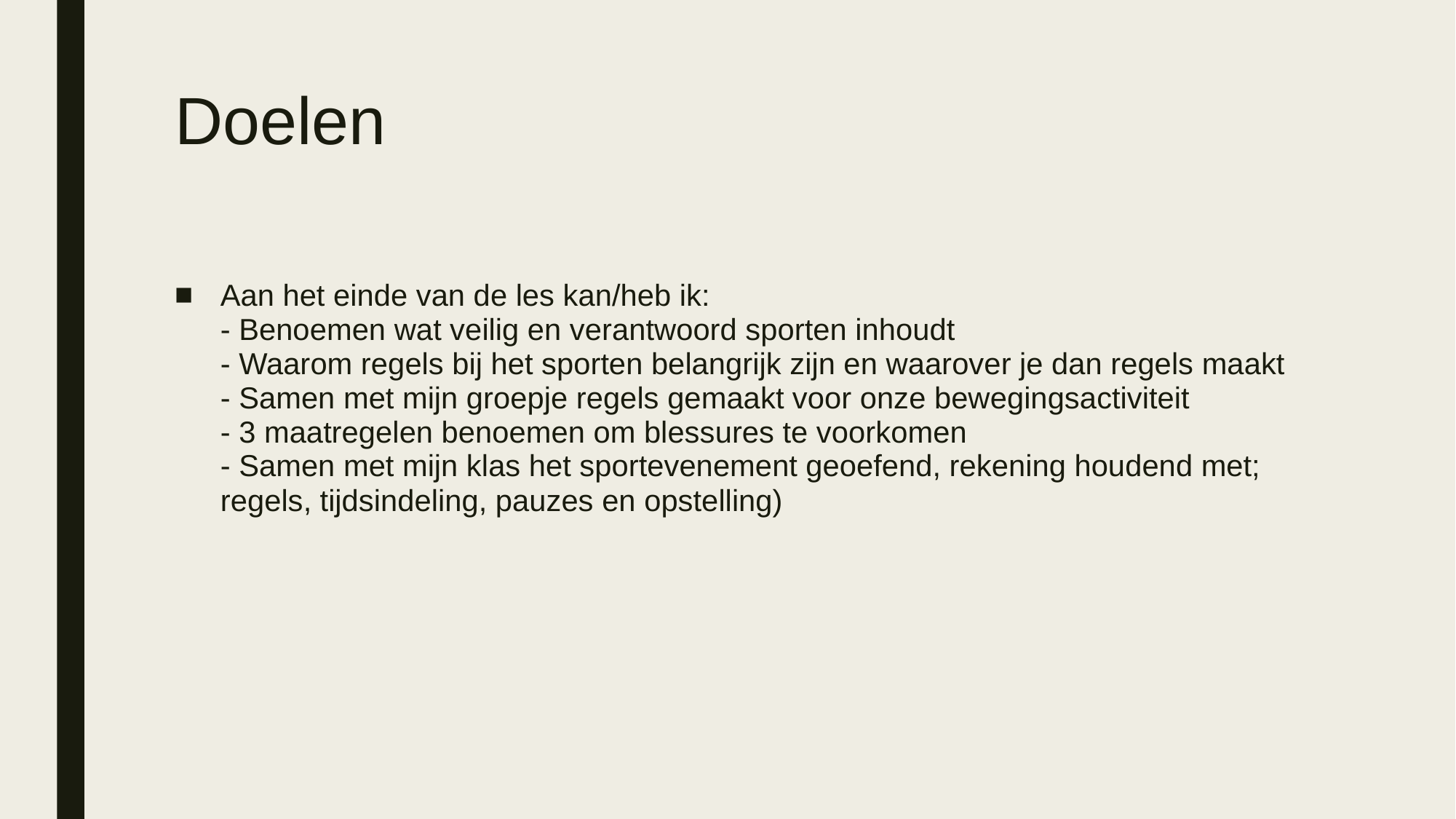

# Doelen
Aan het einde van de les kan/heb ik:
- Benoemen wat veilig en verantwoord sporten inhoudt
- Waarom regels bij het sporten belangrijk zijn en waarover je dan regels maakt
- Samen met mijn groepje regels gemaakt voor onze bewegingsactiviteit
- 3 maatregelen benoemen om blessures te voorkomen
- Samen met mijn klas het sportevenement geoefend, rekening houdend met; regels, tijdsindeling, pauzes en opstelling)